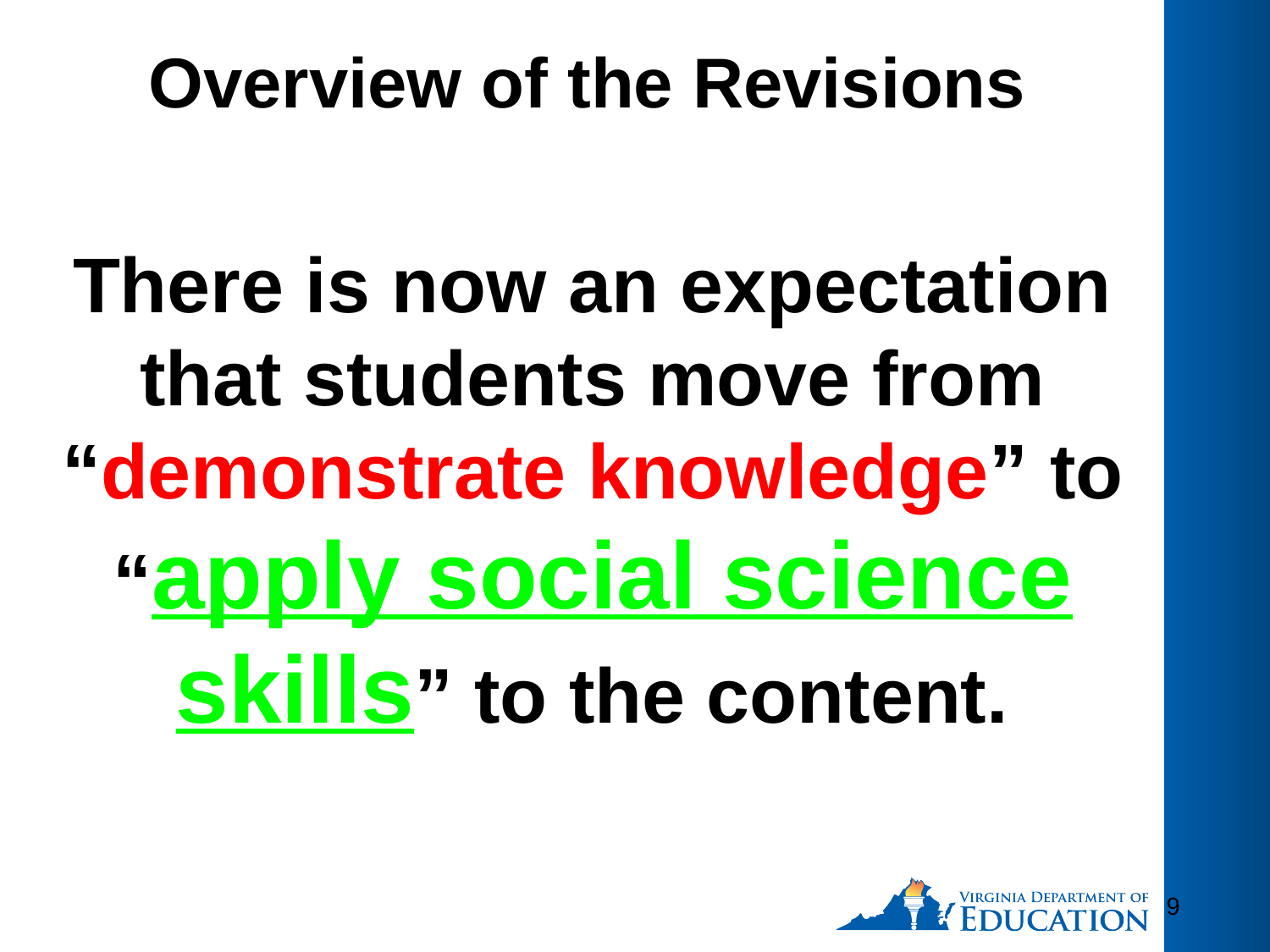

# Overview of the Revisions
There is now an expectation that students move from “demonstrate knowledge” to “apply social science skills” to the content.
9